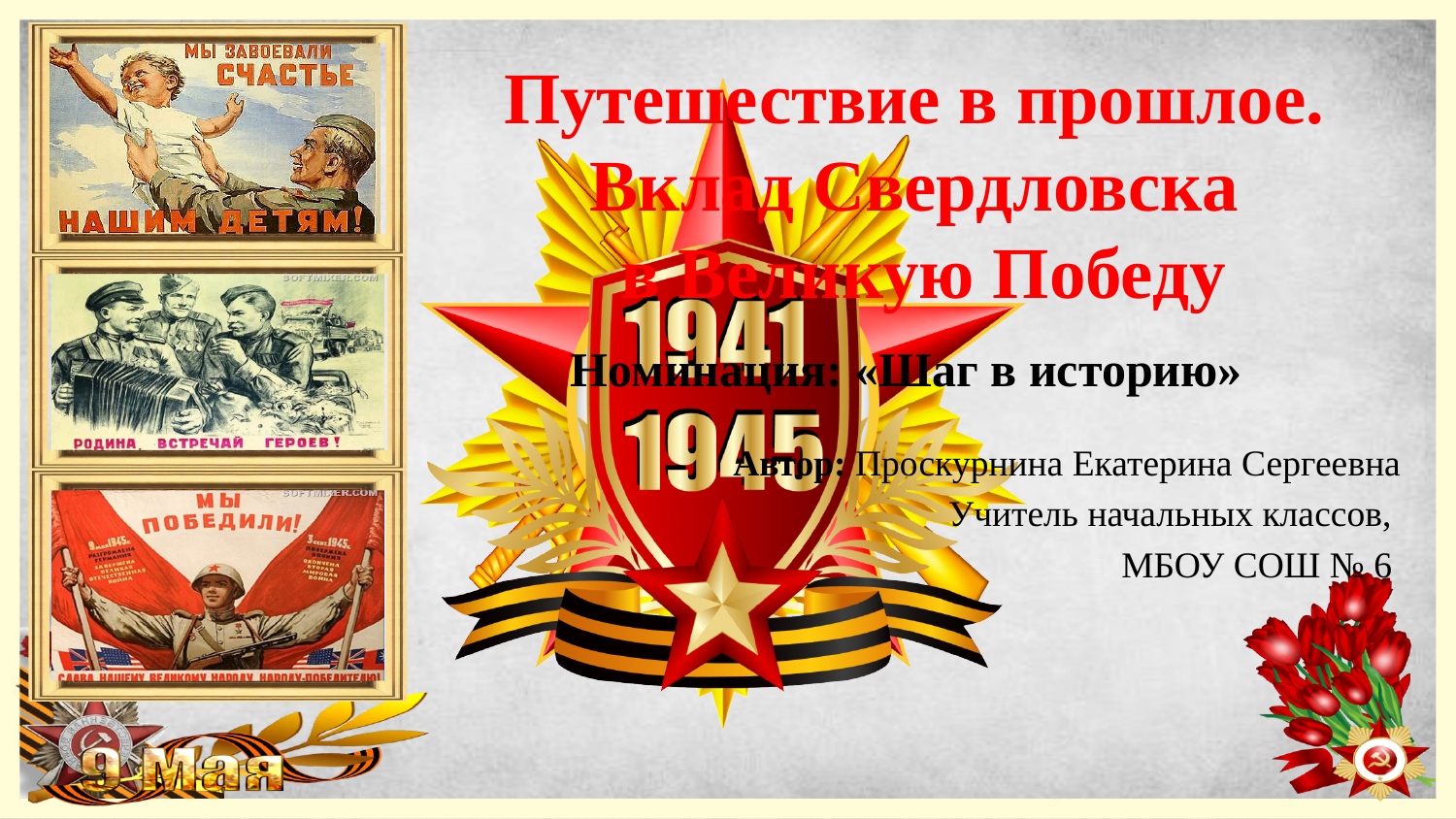

# Путешествие в прошлое. Вклад Свердловска в Великую Победу
Номинация: «Шаг в историю»
    Автор: Проскурнина Екатерина Сергеевна
Учитель начальных классов,
МБОУ СОШ № 6